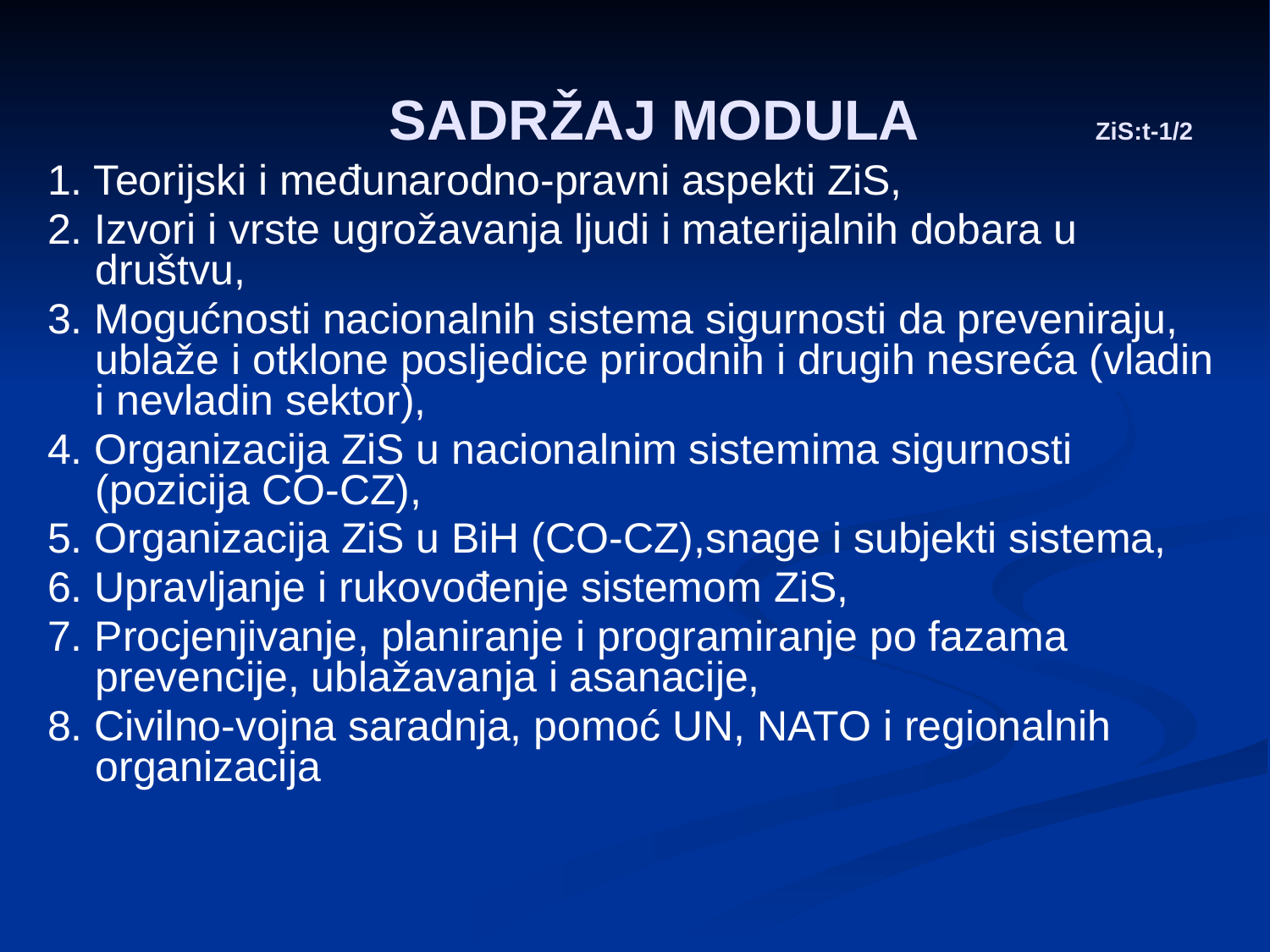

# SADRŽAJ MODULA             ZiS:t-1/2
1. Teorijski i međunarodno-pravni aspekti ZiS,
2. Izvori i vrste ugrožavanja ljudi i materijalnih dobara u društvu,
3. Mogućnosti nacionalnih sistema sigurnosti da preveniraju, ublaže i otklone posljedice prirodnih i drugih nesreća (vladin i nevladin sektor),
4. Organizacija ZiS u nacionalnim sistemima sigurnosti (pozicija CO-CZ),
5. Organizacija ZiS u BiH (CO-CZ),snage i subjekti sistema,
6. Upravljanje i rukovođenje sistemom ZiS,
7. Procjenjivanje, planiranje i programiranje po fazama prevencije, ublažavanja i asanacije,
8. Civilno-vojna saradnja, pomoć UN, NATO i regionalnih organizacija